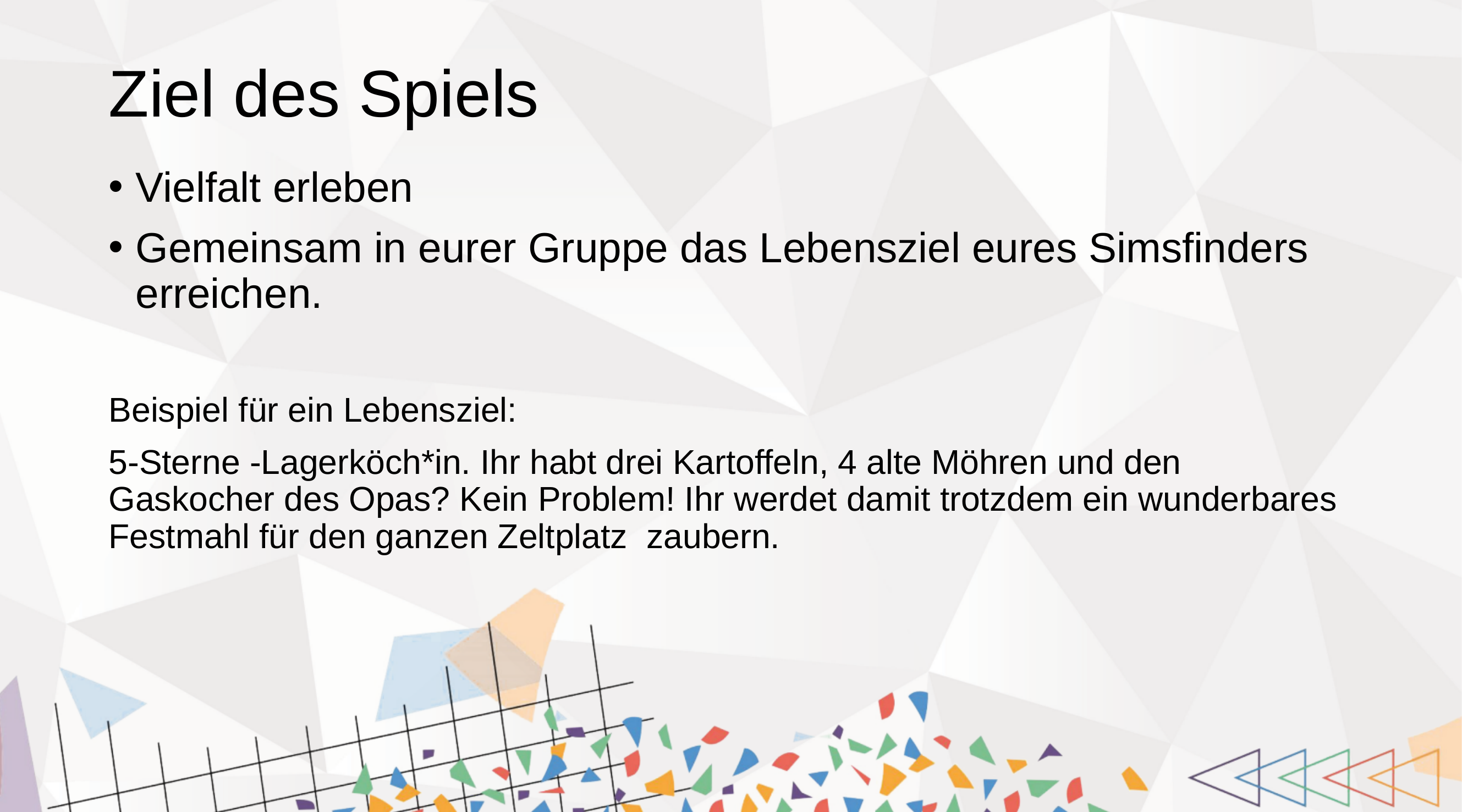

# Ziel des Spiels
Vielfalt erleben
Gemeinsam in eurer Gruppe das Lebensziel eures Simsfinders erreichen.

Beispiel für ein Lebensziel:
5-Sterne -Lagerköch*in. Ihr habt drei Kartoffeln, 4 alte Möhren und den Gaskocher des Opas? Kein Problem! Ihr werdet damit trotzdem ein wunderbares Festmahl für den ganzen Zeltplatz  zaubern.